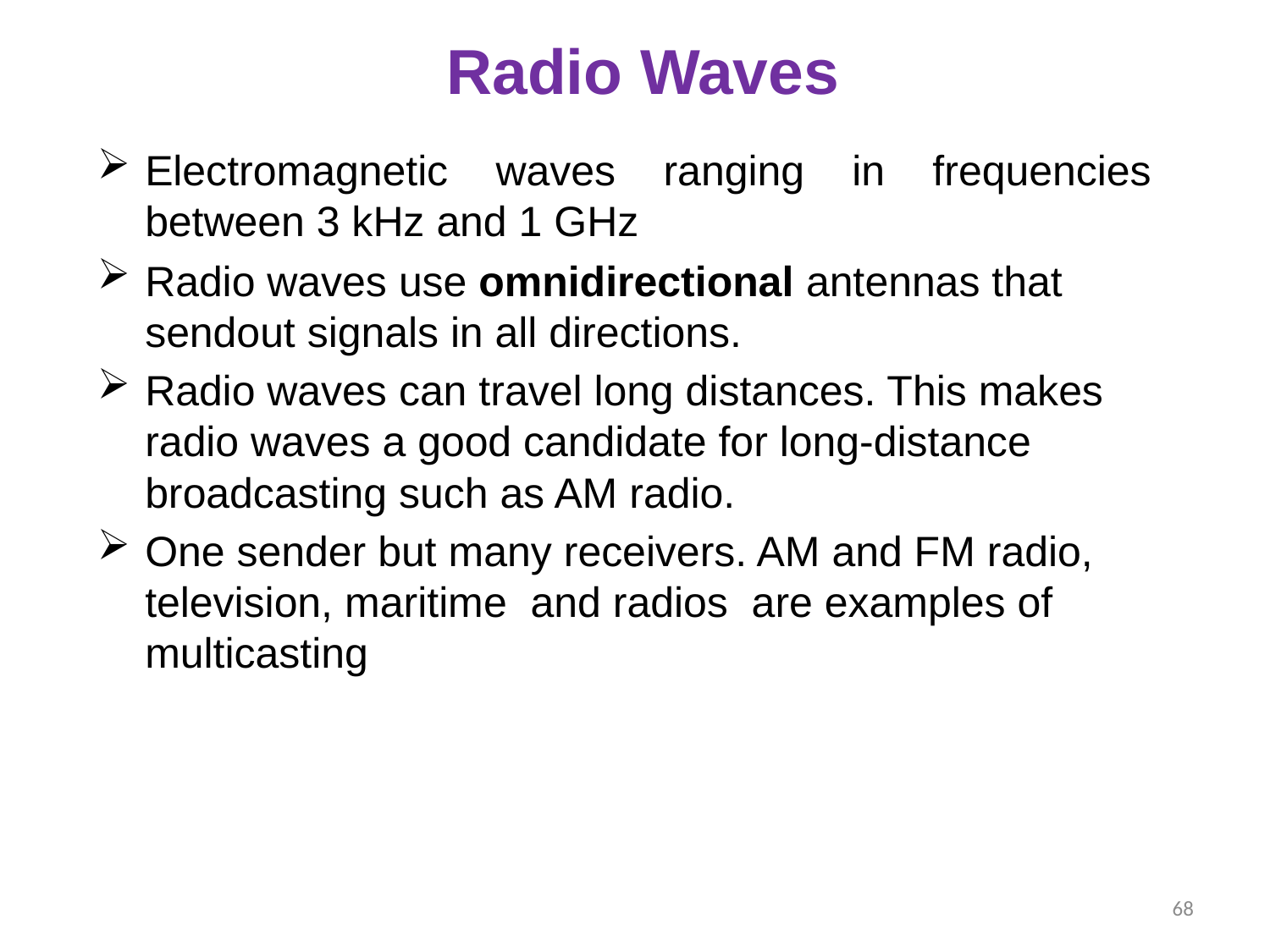

# Radio Waves
Electromagnetic waves ranging in frequencies between 3 kHz and 1 GHz
Radio waves use omnidirectional antennas that sendout signals in all directions.
Radio waves can travel long distances. This makes radio waves a good candidate for long-distance broadcasting such as AM radio.
One sender but many receivers. AM and FM radio, television, maritime  and radios  are examples of multicasting

68